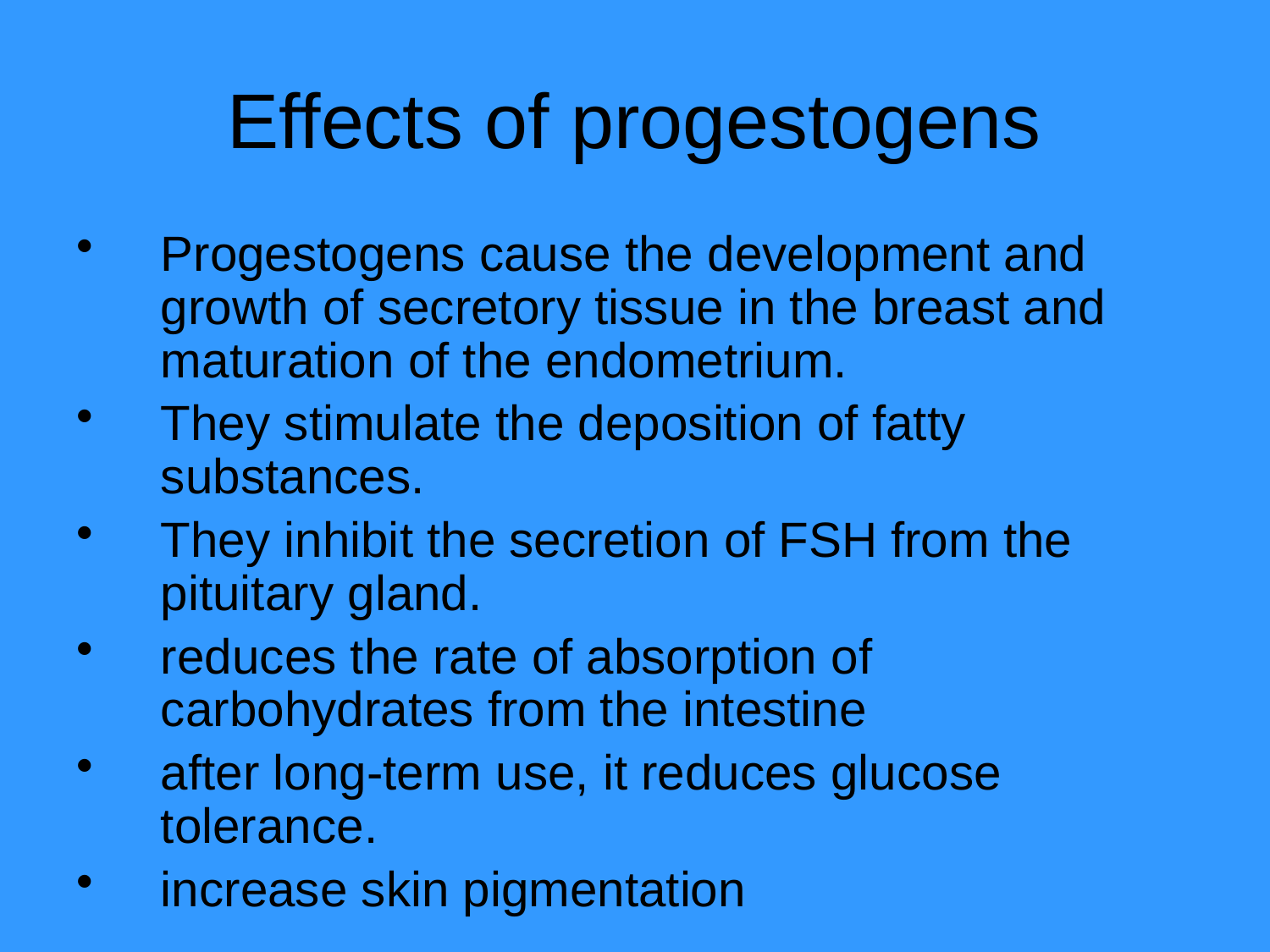

# Effects of progestogens
Progestogens cause the development and growth of secretory tissue in the breast and maturation of the endometrium.
They stimulate the deposition of fatty substances.
They inhibit the secretion of FSH from the pituitary gland.
reduces the rate of absorption of carbohydrates from the intestine
after long-term use, it reduces glucose tolerance.
increase skin pigmentation